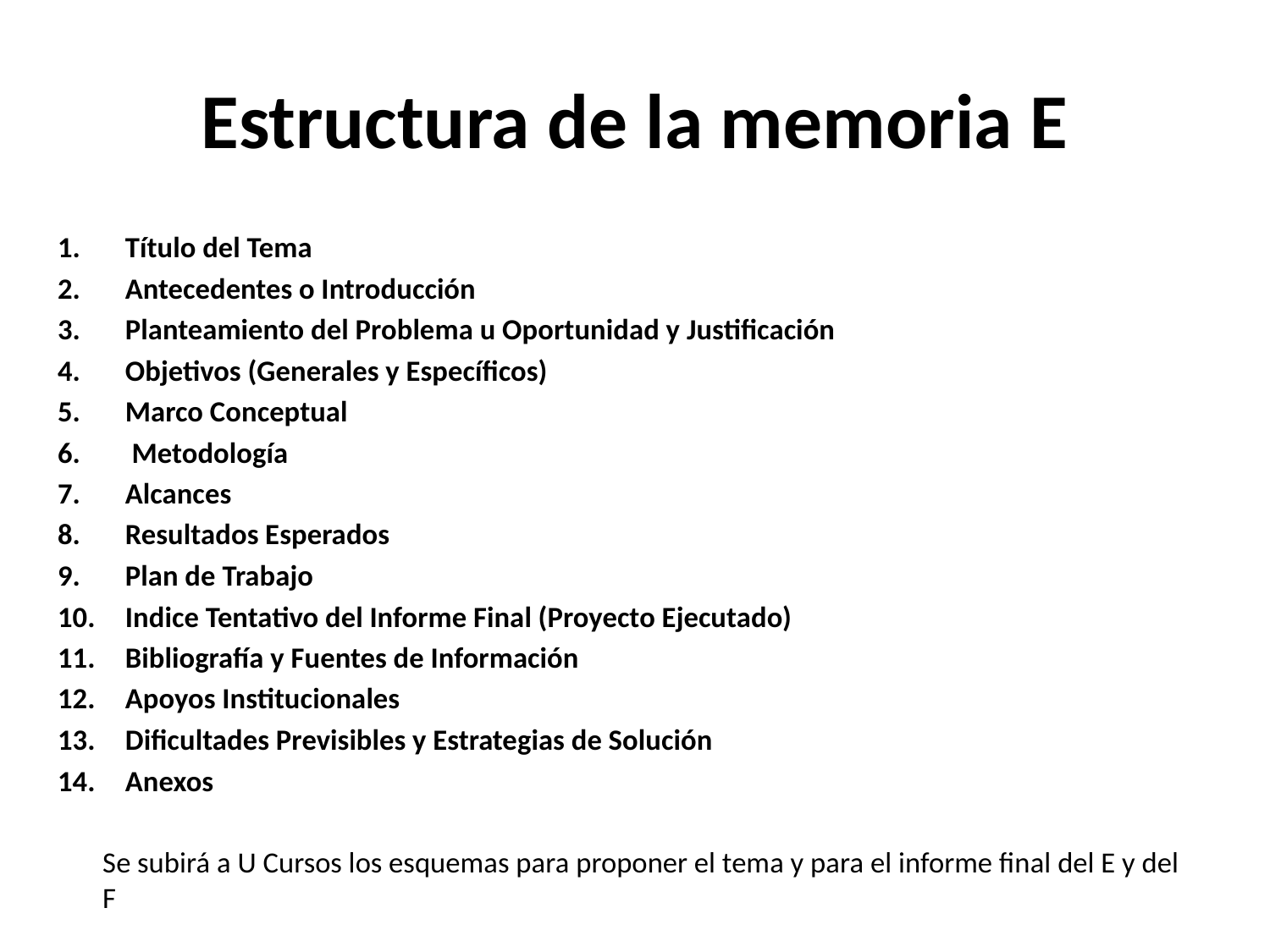

# Estructura de la memoria E
Título del Tema
Antecedentes o Introducción
Planteamiento del Problema u Oportunidad y Justificación
Objetivos (Generales y Específicos)
Marco Conceptual
 Metodología
Alcances
Resultados Esperados
Plan de Trabajo
Indice Tentativo del Informe Final (Proyecto Ejecutado)
Bibliografía y Fuentes de Información
Apoyos Institucionales
Dificultades Previsibles y Estrategias de Solución
Anexos

	Se subirá a U Cursos los esquemas para proponer el tema y para el informe final del E y del F